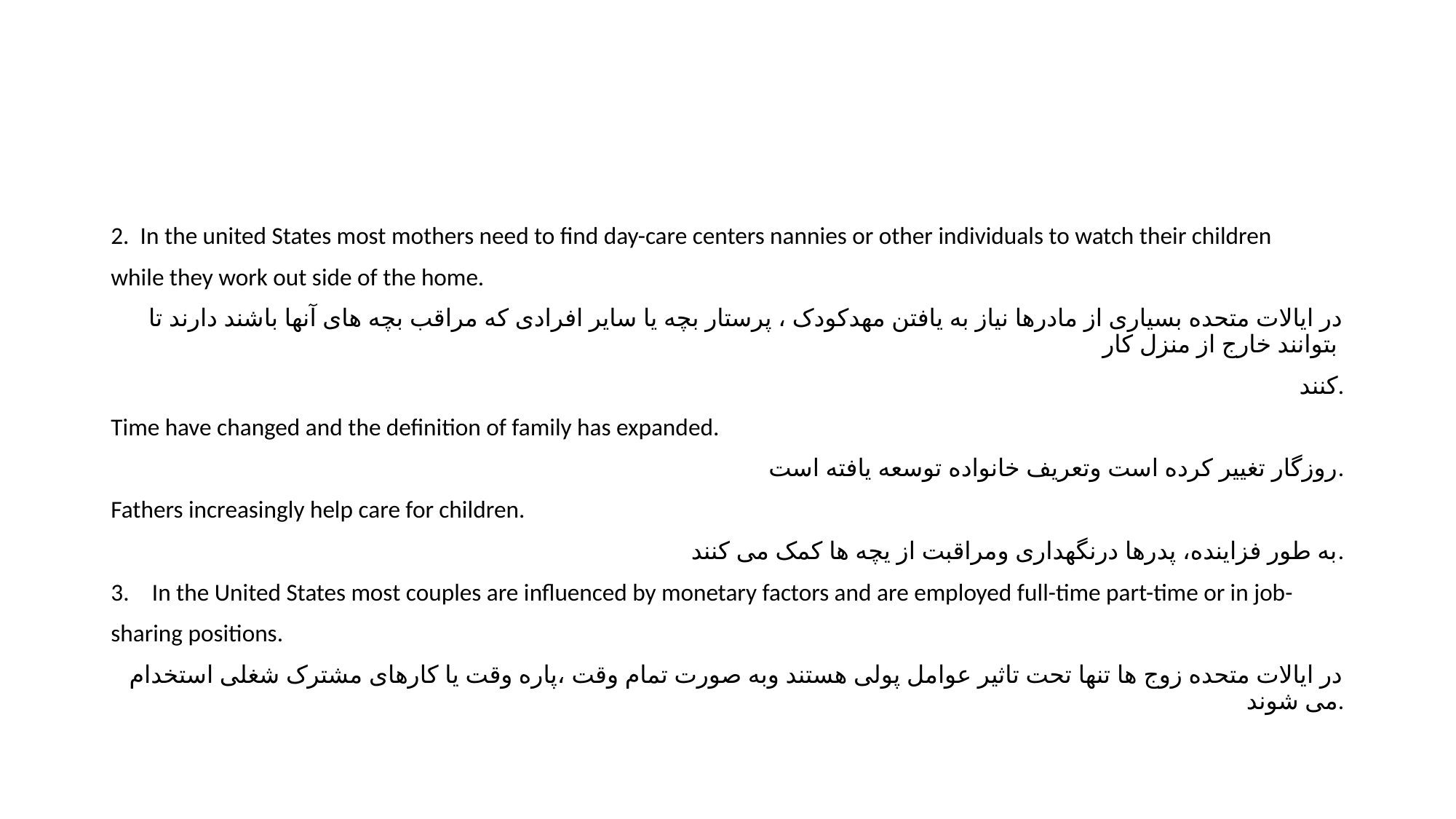

#
2.  In the united States most mothers need to find day-care centers nannies or other individuals to watch their children
while they work out side of the home.
در ایالات متحده بسیاری از مادرها نیاز به یافتن مهدکودک ، پرستار بچه یا سایر افرادی که مراقب بچه های آنها باشند دارند تا بتوانند خارج از منزل کار
کنند.
Time have changed and the definition of family has expanded.
روزگار تغییر کرده است وتعریف خانواده توسعه یافته است.
Fathers increasingly help care for children.
به طور فزاینده، پدرها درنگهداری ومراقبت از یچه ها کمک می کنند.
In the United States most couples are influenced by monetary factors and are employed full-time part-time or in job-
sharing positions.
در ایالات متحده زوج ها تنها تحت تاثیر عوامل پولی هستند وبه صورت تمام وقت ،پاره وقت یا کارهای مشترک شغلی استخدام می شوند.